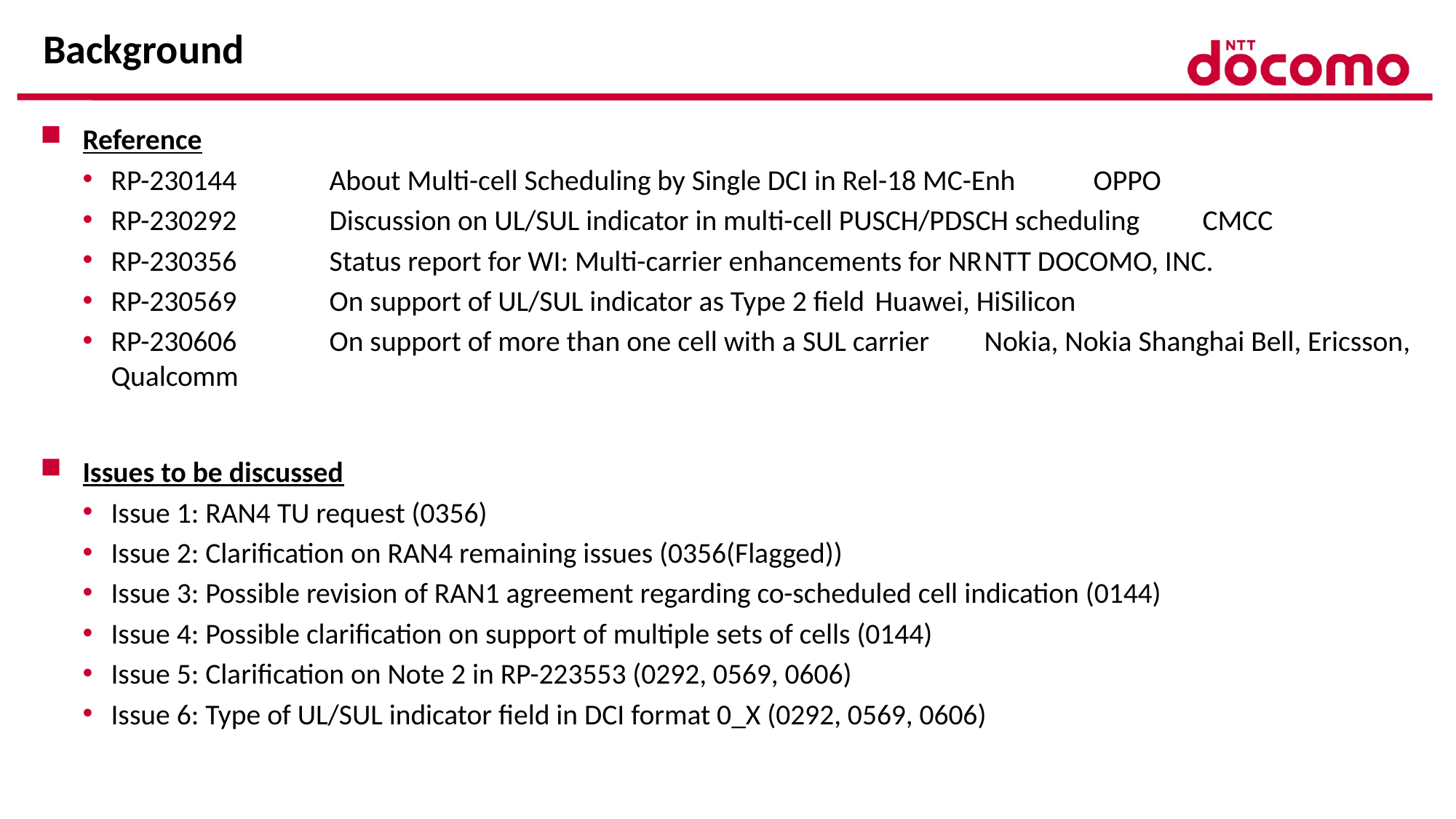

# Background
Reference
RP-230144	About Multi-cell Scheduling by Single DCI in Rel-18 MC-Enh	OPPO
RP-230292	Discussion on UL/SUL indicator in multi-cell PUSCH/PDSCH scheduling	CMCC
RP-230356	Status report for WI: Multi-carrier enhancements for NR	NTT DOCOMO, INC.
RP-230569	On support of UL/SUL indicator as Type 2 field	Huawei, HiSilicon
RP-230606	On support of more than one cell with a SUL carrier	Nokia, Nokia Shanghai Bell, Ericsson, Qualcomm

Issues to be discussed
Issue 1: RAN4 TU request (0356)
Issue 2: Clarification on RAN4 remaining issues (0356(Flagged))
Issue 3: Possible revision of RAN1 agreement regarding co-scheduled cell indication (0144)
Issue 4: Possible clarification on support of multiple sets of cells (0144)
Issue 5: Clarification on Note 2 in RP-223553 (0292, 0569, 0606)
Issue 6: Type of UL/SUL indicator field in DCI format 0_X (0292, 0569, 0606)